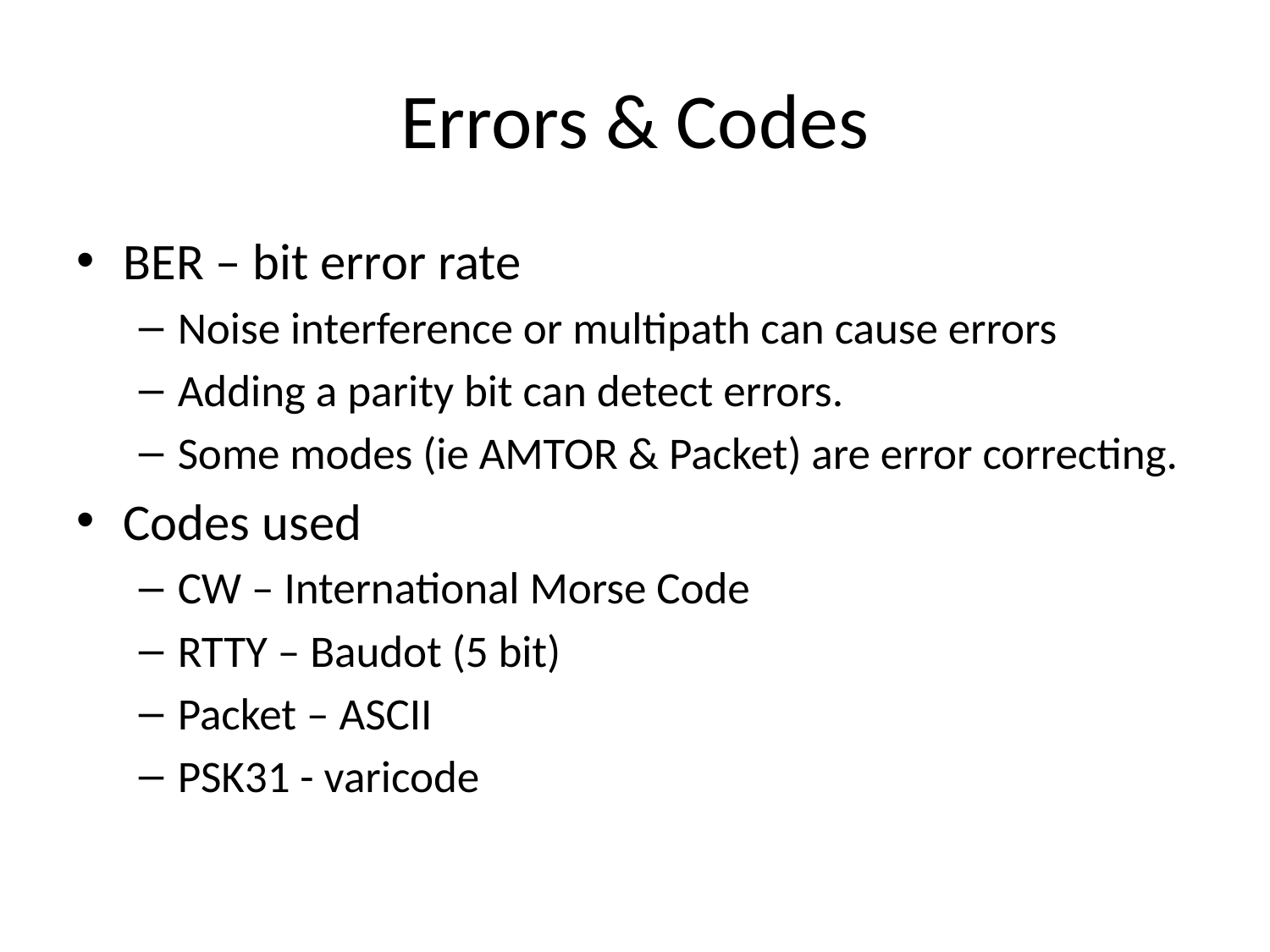

# Errors & Codes
BER – bit error rate
Noise interference or multipath can cause errors
Adding a parity bit can detect errors.
Some modes (ie AMTOR & Packet) are error correcting.
Codes used
CW – International Morse Code
RTTY – Baudot (5 bit)
Packet – ASCII
PSK31 - varicode